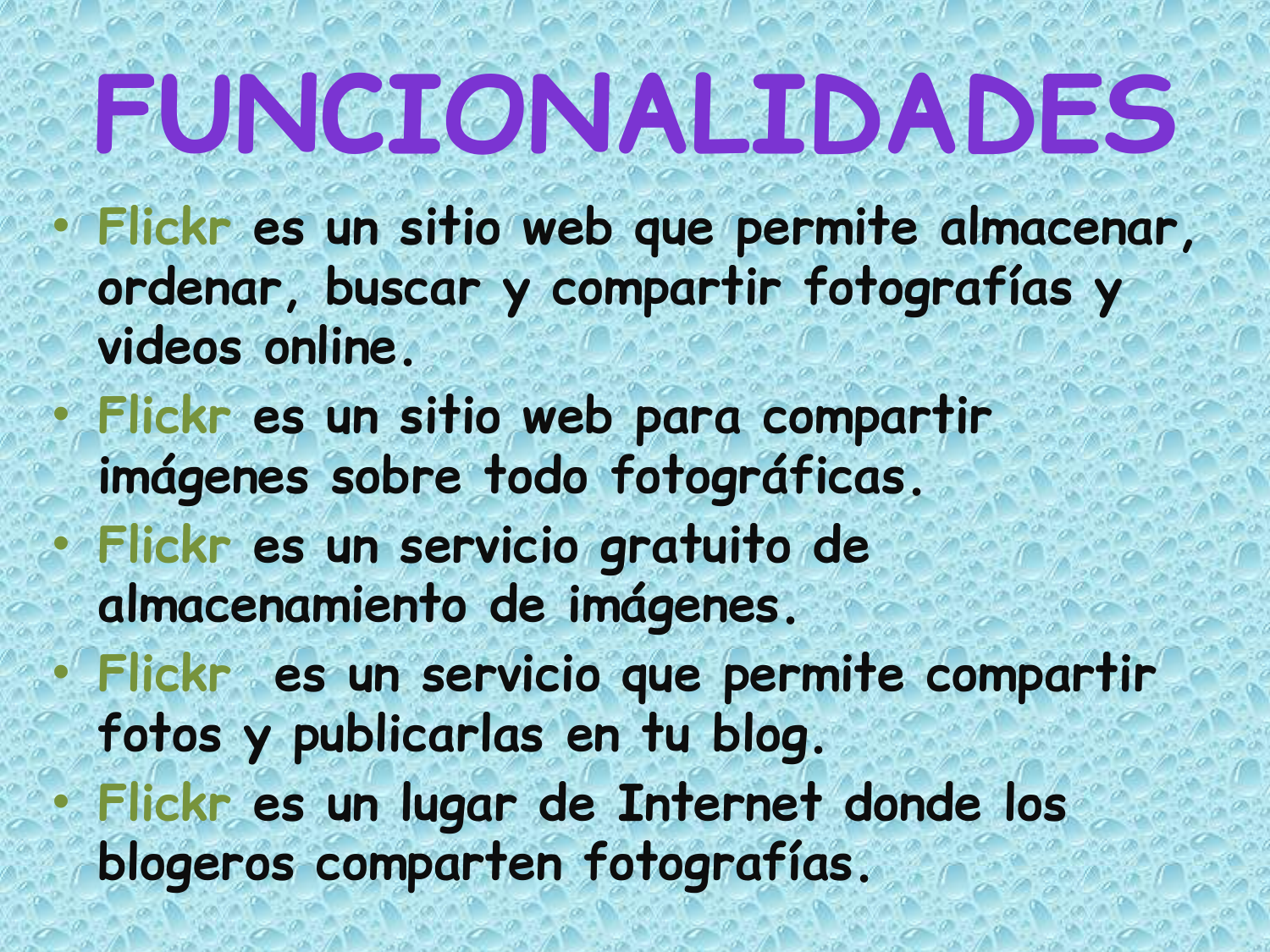

funcionalidades
Flickr es un sitio web que permite almacenar, ordenar, buscar y compartir fotografías y videos online.
Flickr es un sitio web para compartir imágenes sobre todo fotográficas.
Flickr es un servicio gratuito de almacenamiento de imágenes.
Flickr  es un servicio que permite compartir fotos y publicarlas en tu blog.
Flickr es un lugar de Internet donde los blogeros comparten fotografías.